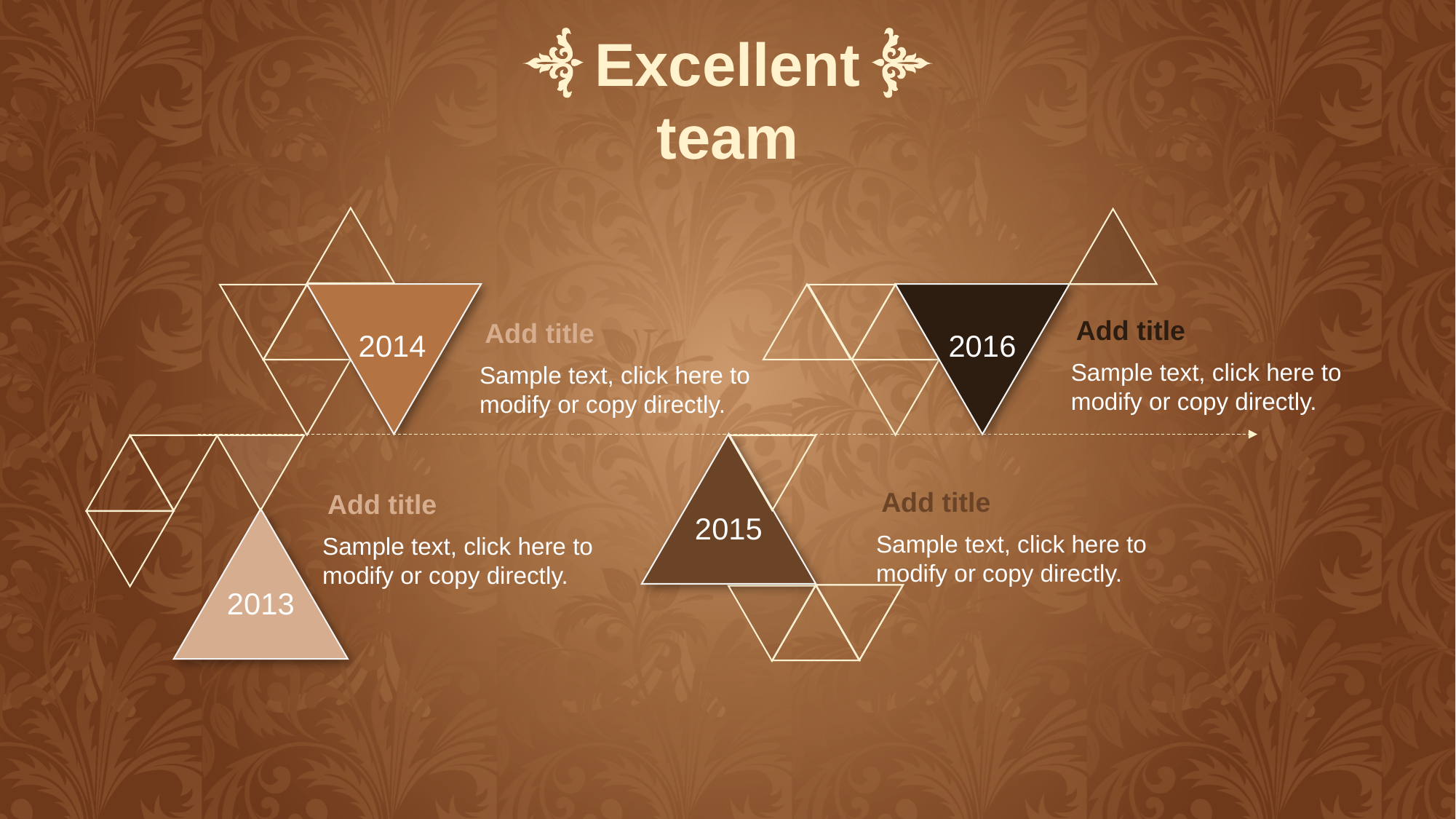

Excellent team

Add title
Add title
2014
2016
Sample text, click here to modify or copy directly.
Sample text, click here to modify or copy directly.

Add title
Add title
2015

Sample text, click here to modify or copy directly.
Sample text, click here to modify or copy directly.
2013